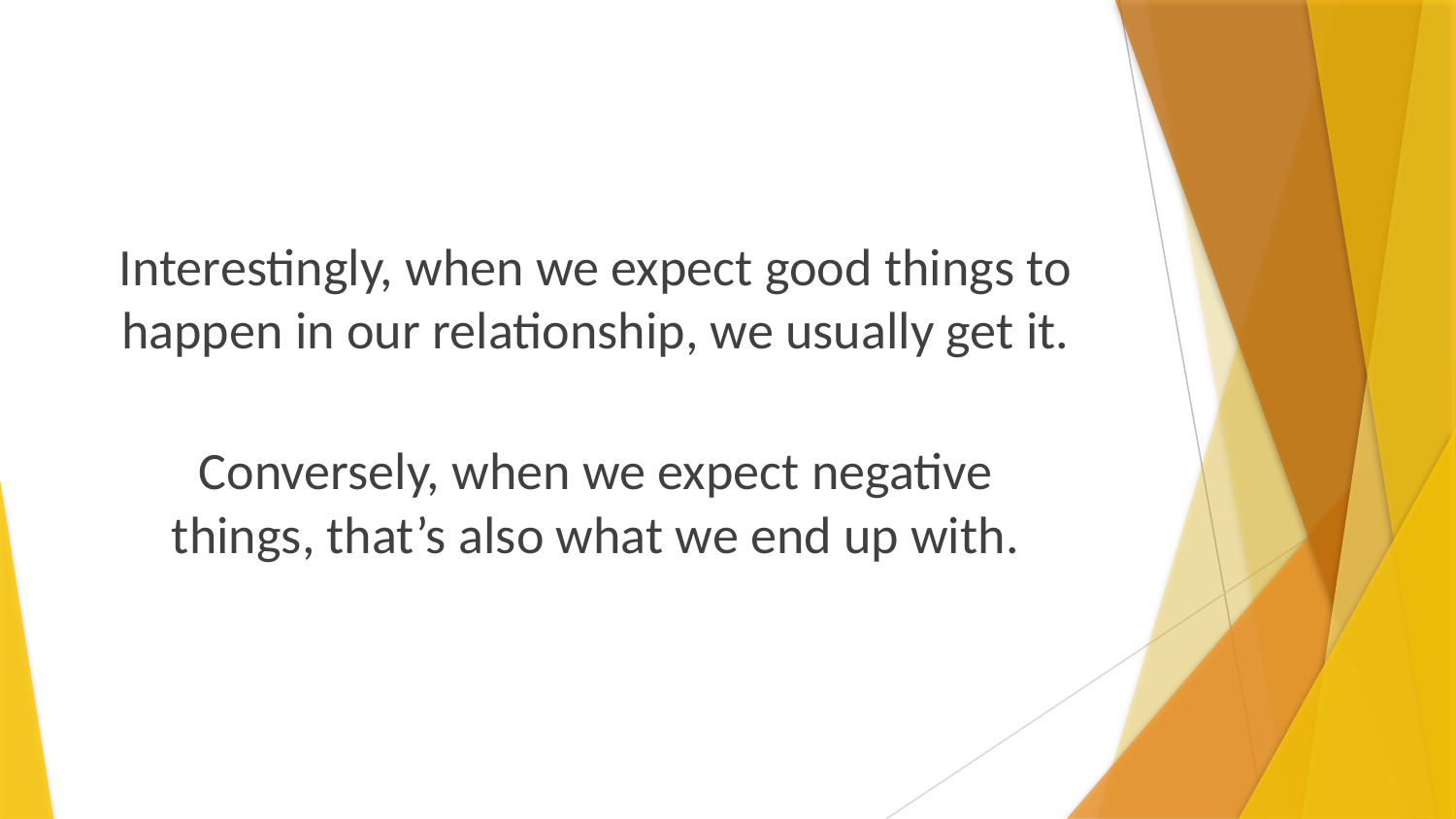

Interestingly, when we expect good things to happen in our relationship, we usually get it.
Conversely, when we expect negative
things, that’s also what we end up with.